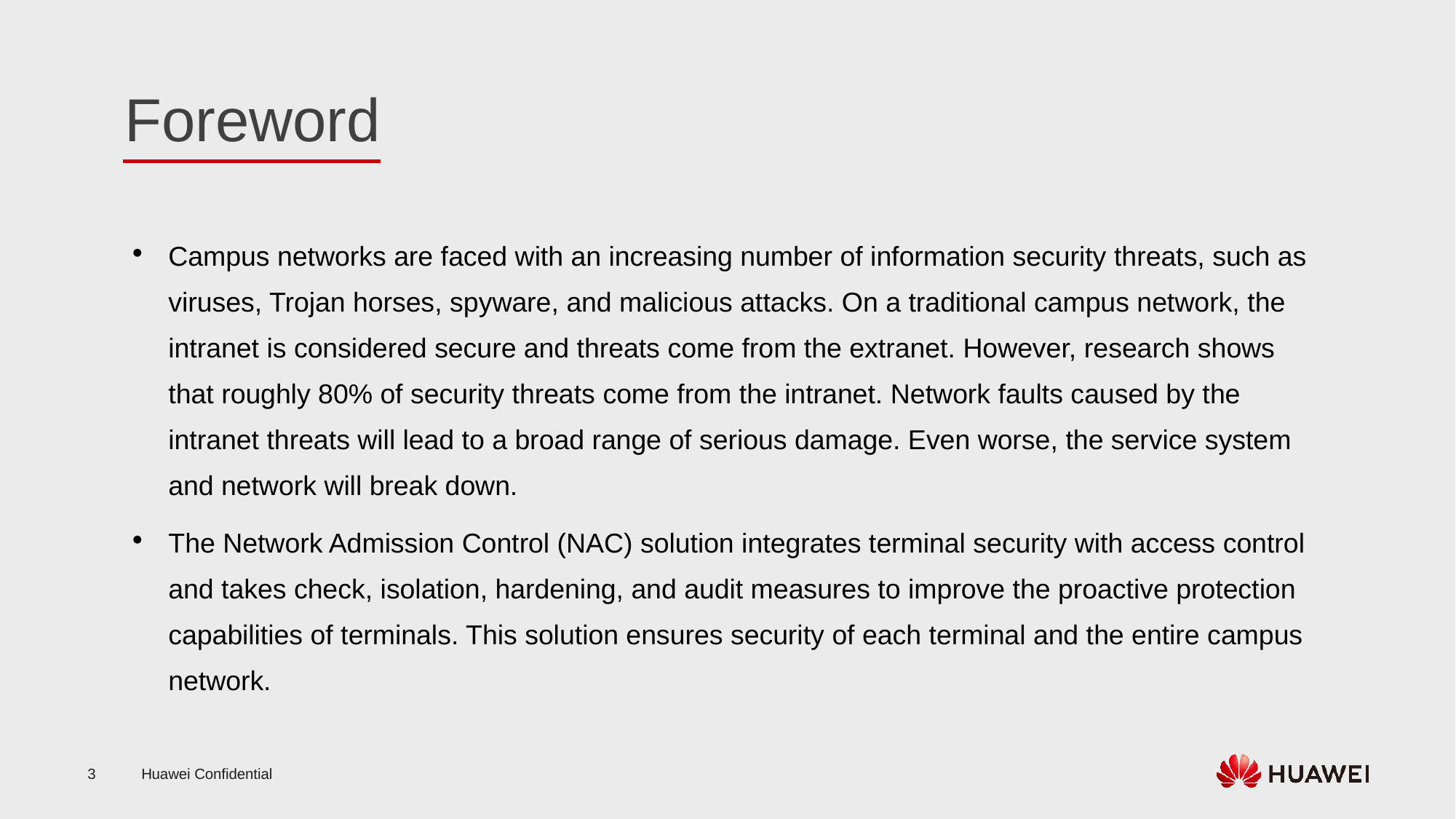

Campus networks are faced with an increasing number of information security threats, such as viruses, Trojan horses, spyware, and malicious attacks. On a traditional campus network, the intranet is considered secure and threats come from the extranet. However, research shows that roughly 80% of security threats come from the intranet. Network faults caused by the intranet threats will lead to a broad range of serious damage. Even worse, the service system and network will break down.
The Network Admission Control (NAC) solution integrates terminal security with access control and takes check, isolation, hardening, and audit measures to improve the proactive protection capabilities of terminals. This solution ensures security of each terminal and the entire campus network.